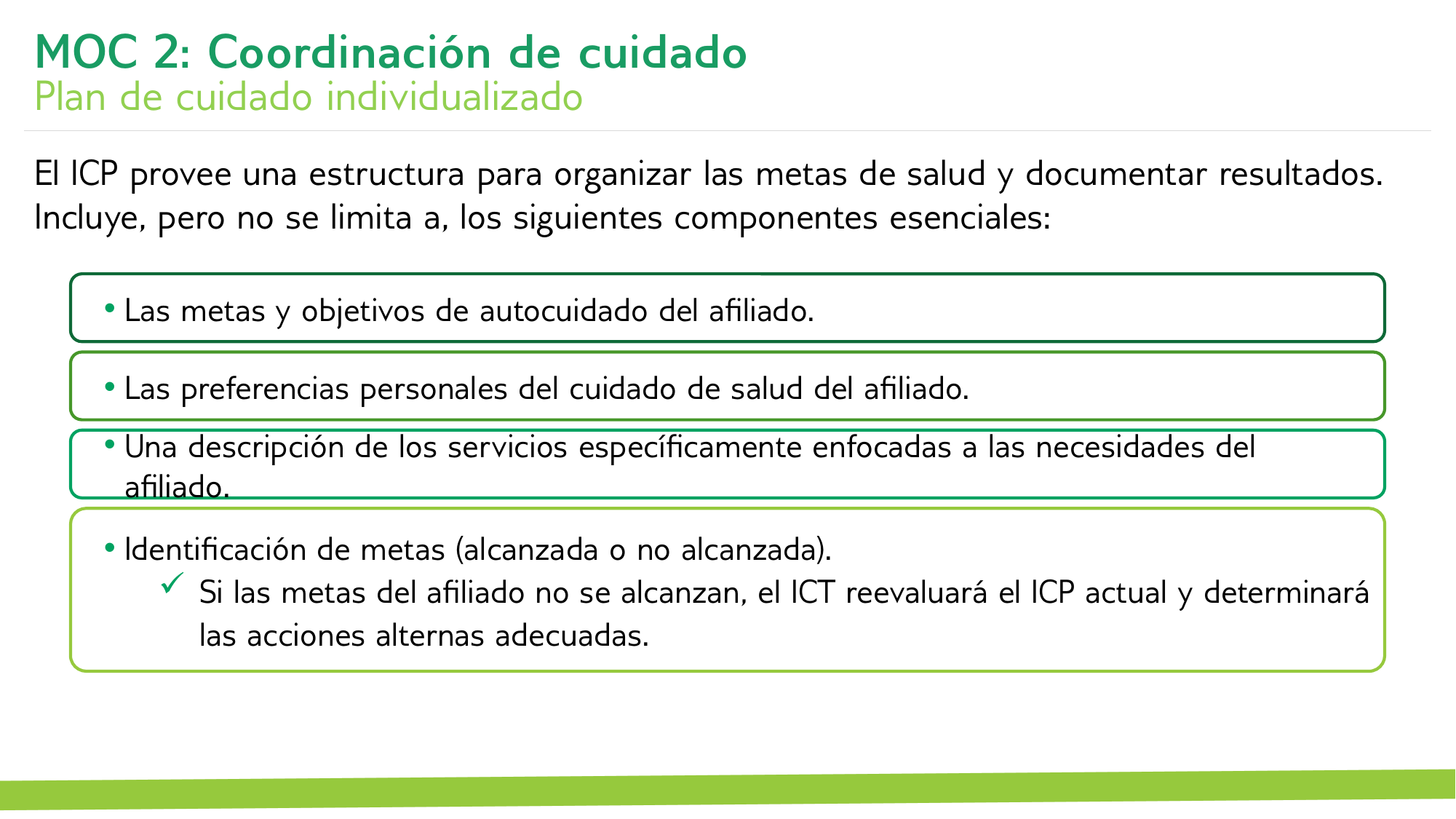

Plan de cuidado individualizado (cont.)
MOC 2: Coordinación de cuidado
Plan de cuidado individualizado
El ICP provee una estructura para organizar las metas de salud y documentar resultados. Incluye, pero no se limita a, los siguientes componentes esenciales:

Las metas y objetivos de autocuidado del afiliado.

Las preferencias personales del cuidado de salud del afiliado.

Una descripción de los servicios específicamente enfocadas a las necesidades del afiliado.

Identificación de metas (alcanzada o no alcanzada).
Si las metas del afiliado no se alcanzan, el ICT reevaluará el ICP actual y determinará las acciones alternas adecuadas.